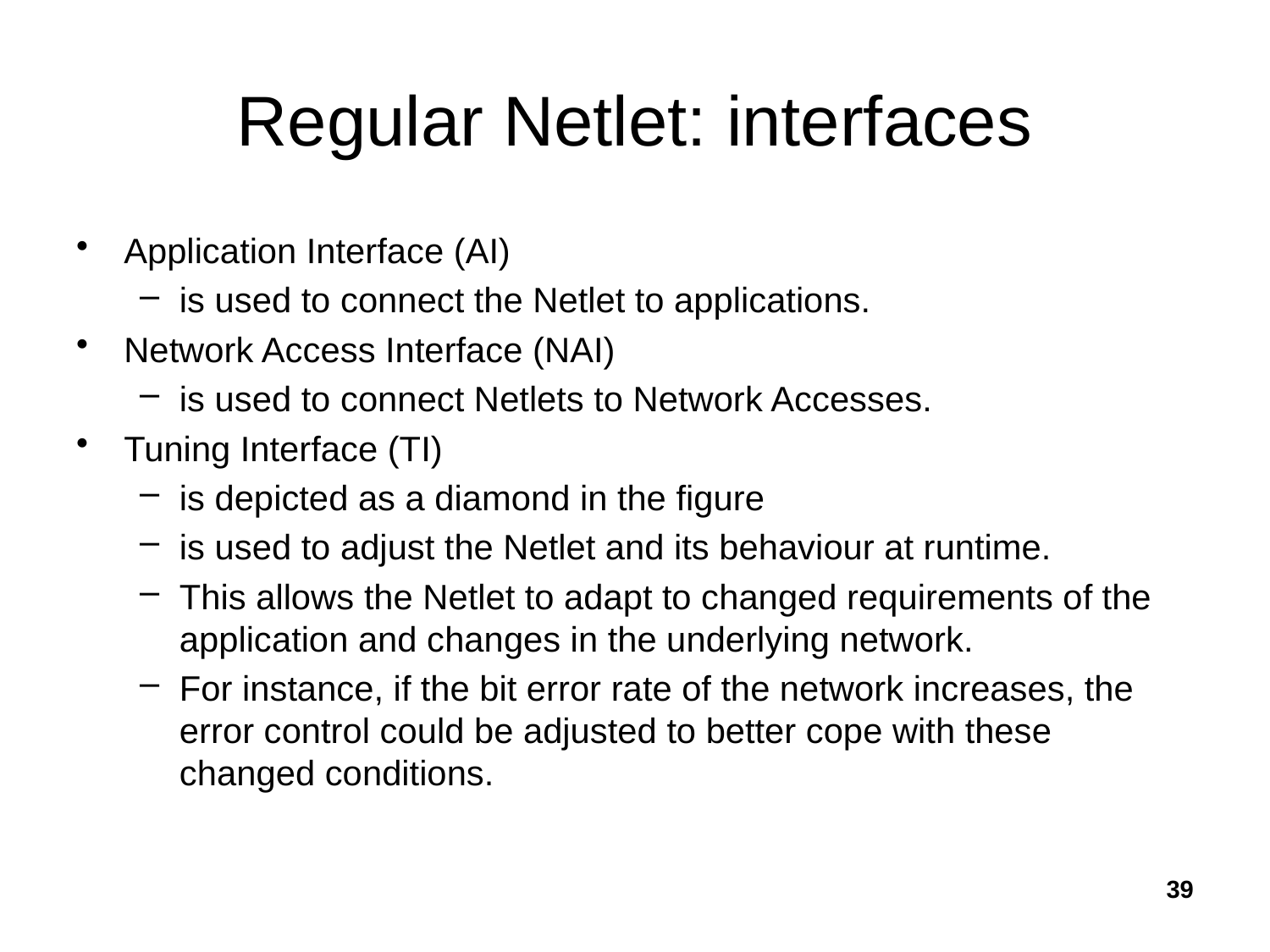

# Regular Netlet: interfaces
Application Interface (AI)
is used to connect the Netlet to applications.
Network Access Interface (NAI)
is used to connect Netlets to Network Accesses.
Tuning Interface (TI)
is depicted as a diamond in the figure
is used to adjust the Netlet and its behaviour at runtime.
This allows the Netlet to adapt to changed requirements of the application and changes in the underlying network.
For instance, if the bit error rate of the network increases, the error control could be adjusted to better cope with these changed conditions.
39